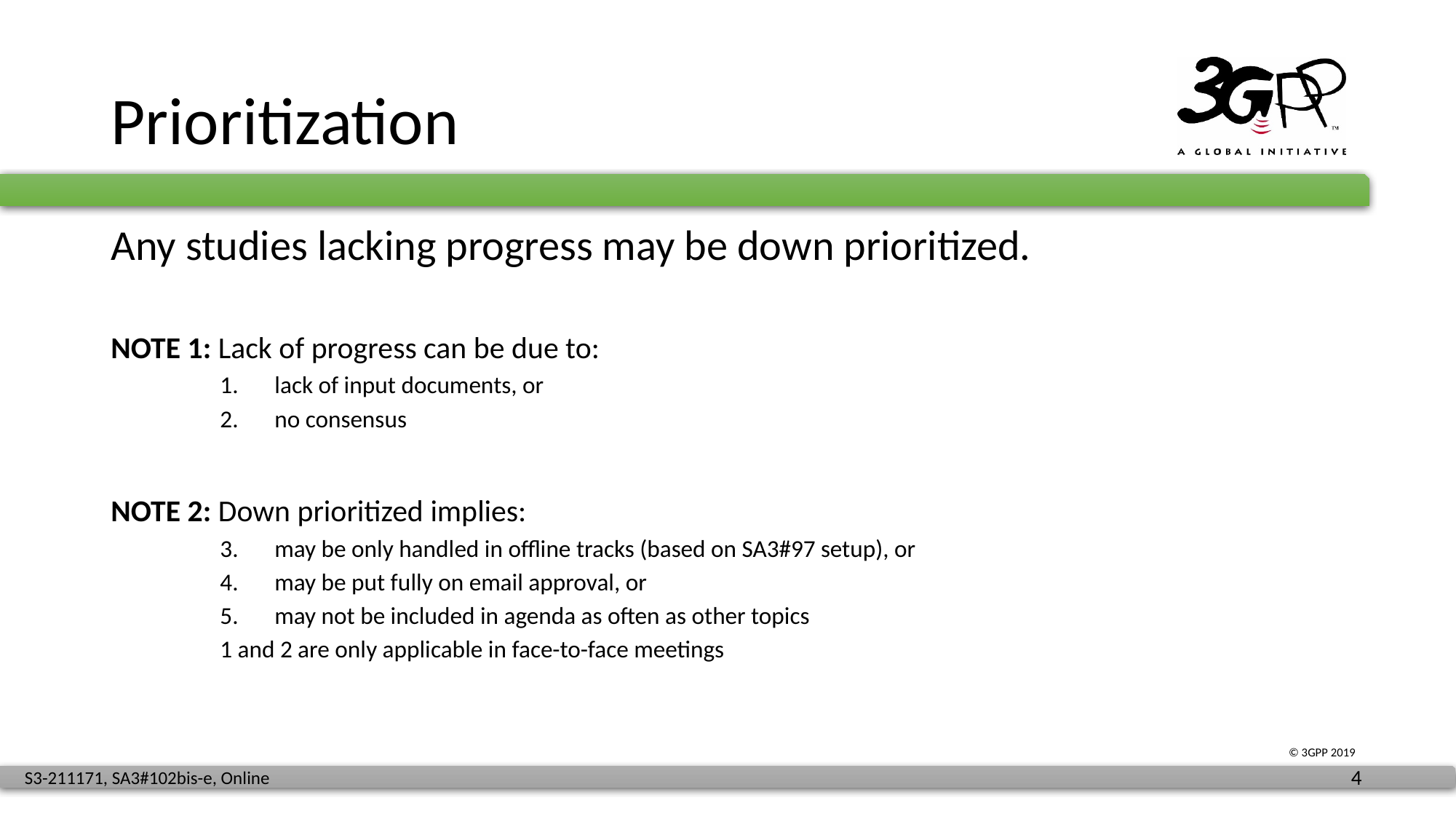

# Prioritization
Any studies lacking progress may be down prioritized.

NOTE 1: Lack of progress can be due to:
lack of input documents, or
no consensus

NOTE 2: Down prioritized implies:
may be only handled in offline tracks (based on SA3#97 setup), or
may be put fully on email approval, or
may not be included in agenda as often as other topics
1 and 2 are only applicable in face-to-face meetings